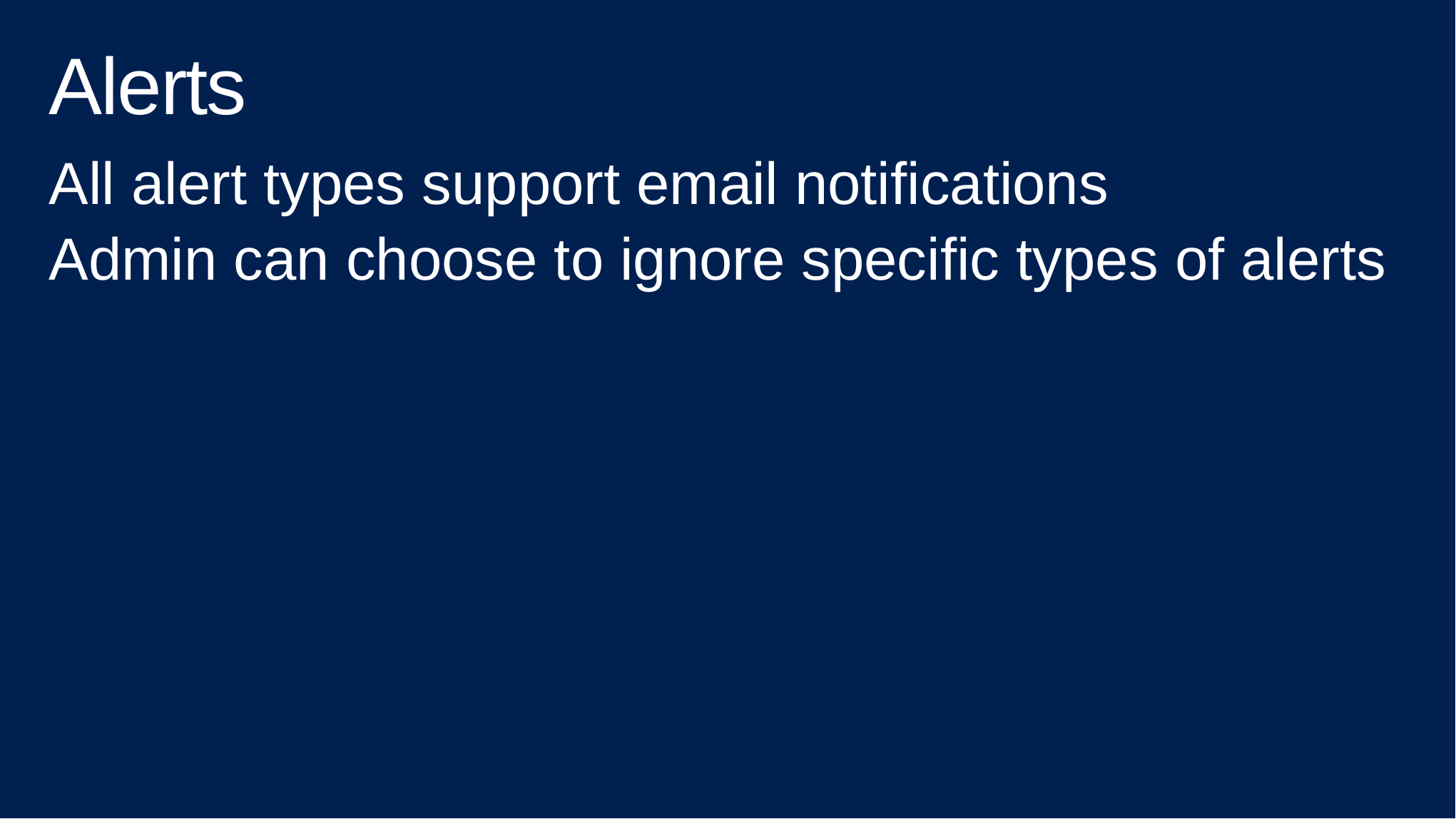

# Alerts
All alert types support email notifications
Admin can choose to ignore specific types of alerts